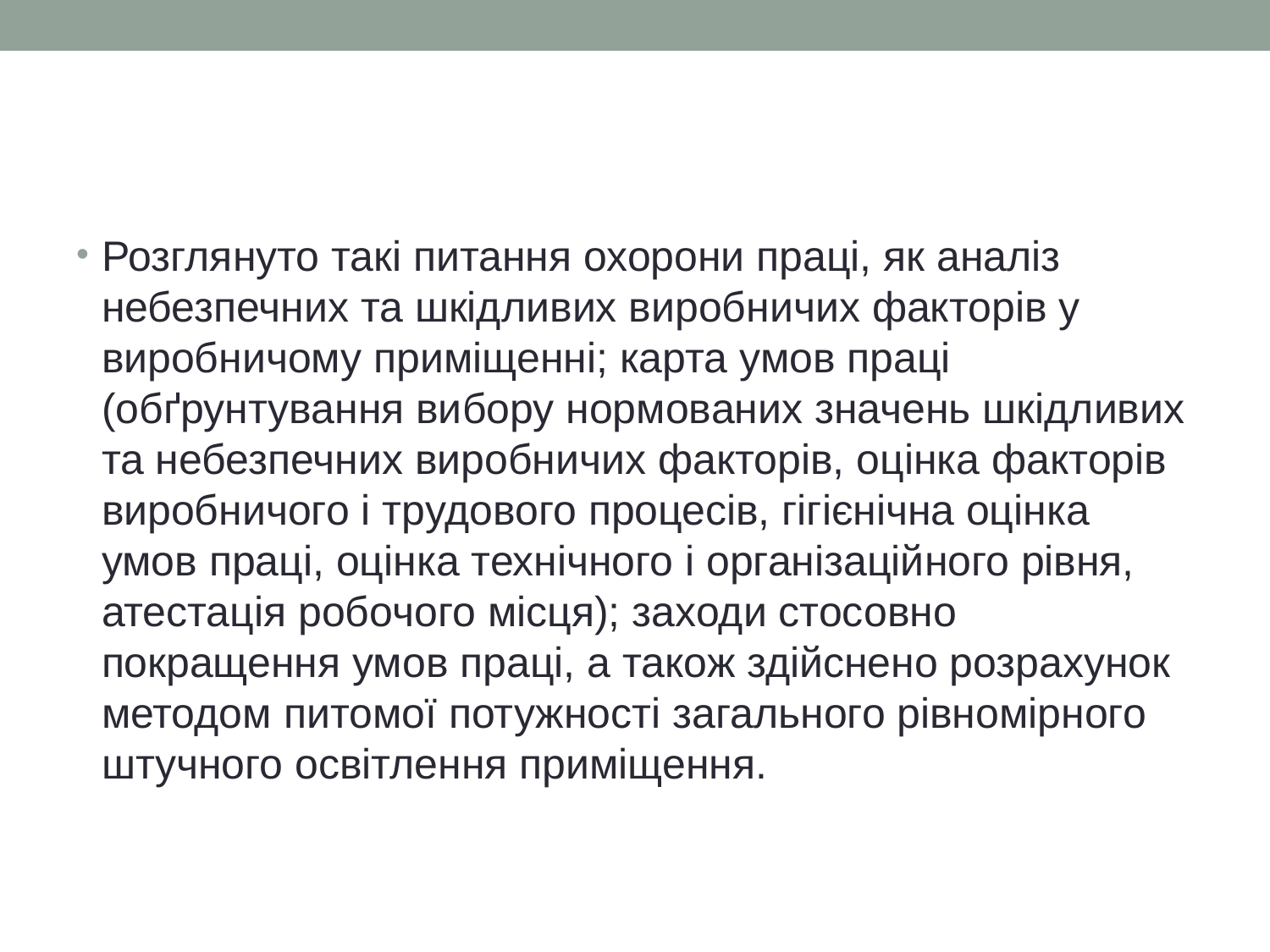

#
Розглянуто такі питання охорони праці, як аналіз небезпечних та шкідливих виробничих факторів у виробничому приміщенні; карта умов праці (обґрунтування вибору нормованих значень шкідливих та небезпечних виробничих факторів, оцінка факторів виробничого і трудового процесів, гігієнічна оцінка умов праці, оцінка технічного і організаційного рівня, атестація робочого місця); заходи стосовно покращення умов праці, а також здійснено розрахунок методом питомої потужності загального рівномірного штучного освітлення приміщення.